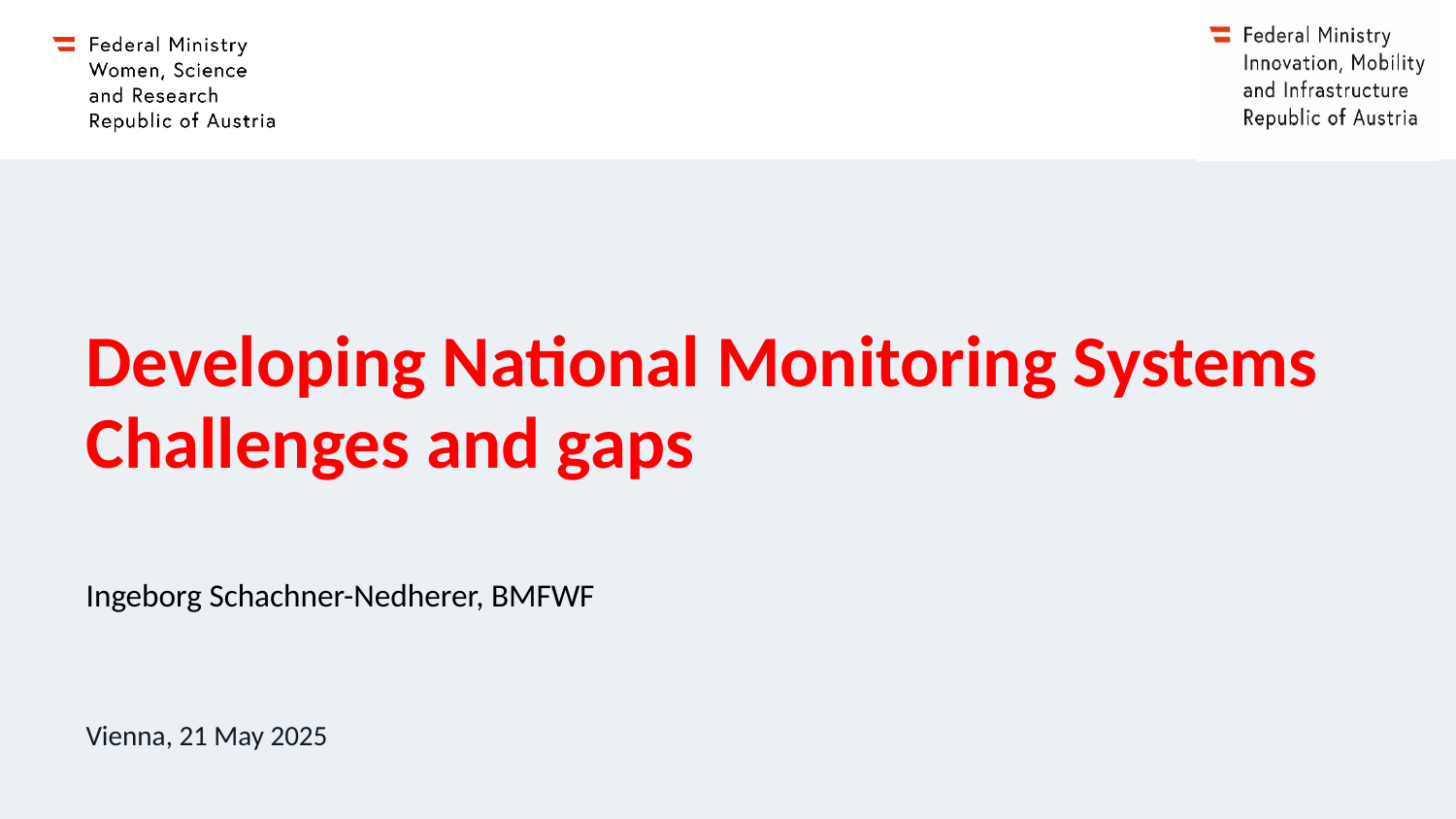

# Developing National Monitoring Systems Challenges and gaps
Ingeborg Schachner-Nedherer, BMFWF
Vienna, 21 May 2025